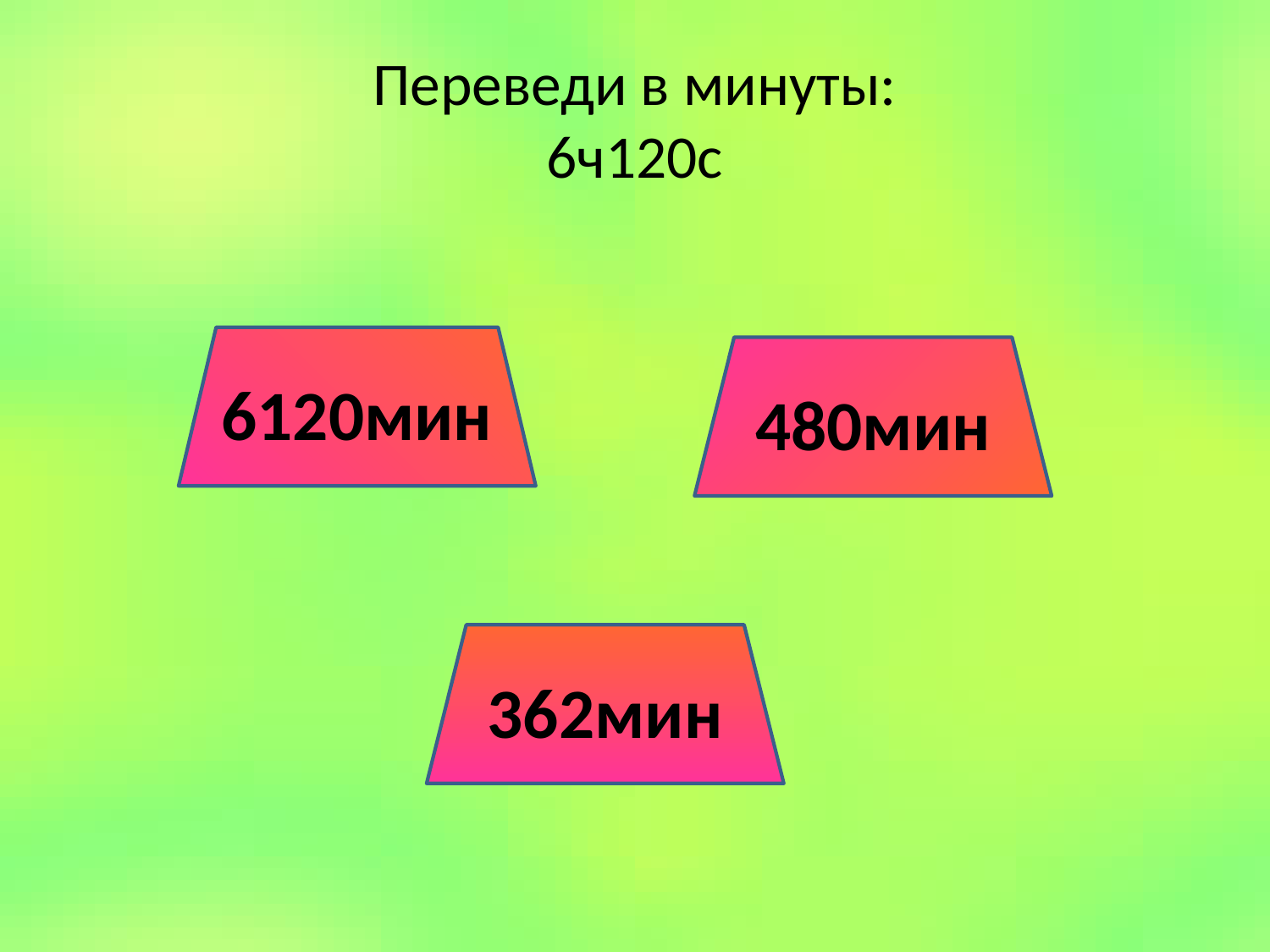

# Переведи в минуты: 6ч120с
6120мин
480мин
362мин